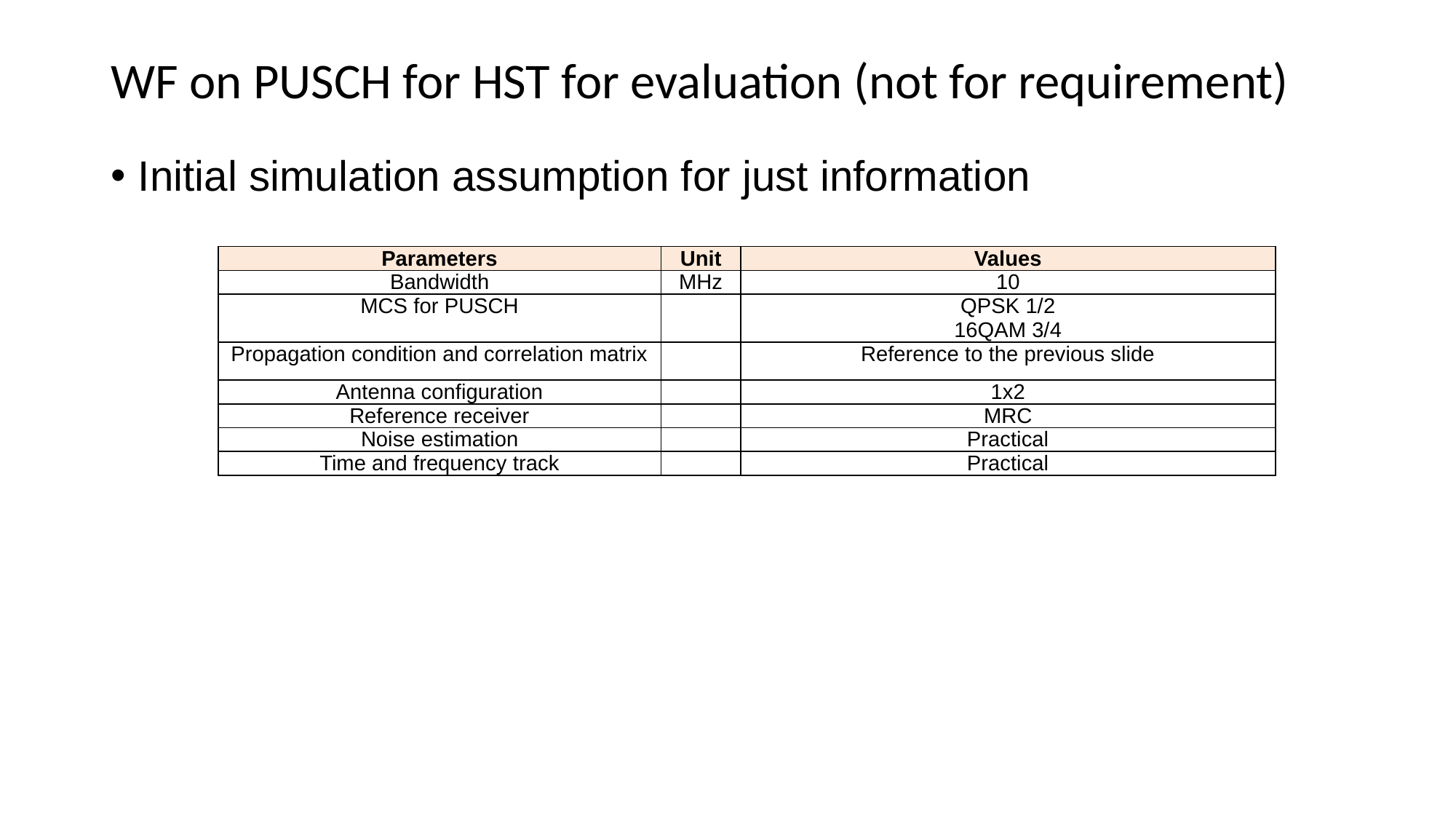

# WF on PUSCH for HST for evaluation (not for requirement)
Initial simulation assumption for just information
| Parameters | Unit | Values |
| --- | --- | --- |
| Bandwidth | MHz | 10 |
| MCS for PUSCH |  | QPSK 1/2 16QAM 3/4 |
| Propagation condition and correlation matrix |  | Reference to the previous slide |
| Antenna configuration |  | 1x2 |
| Reference receiver |  | MRC |
| Noise estimation |  | Practical |
| Time and frequency track |  | Practical |